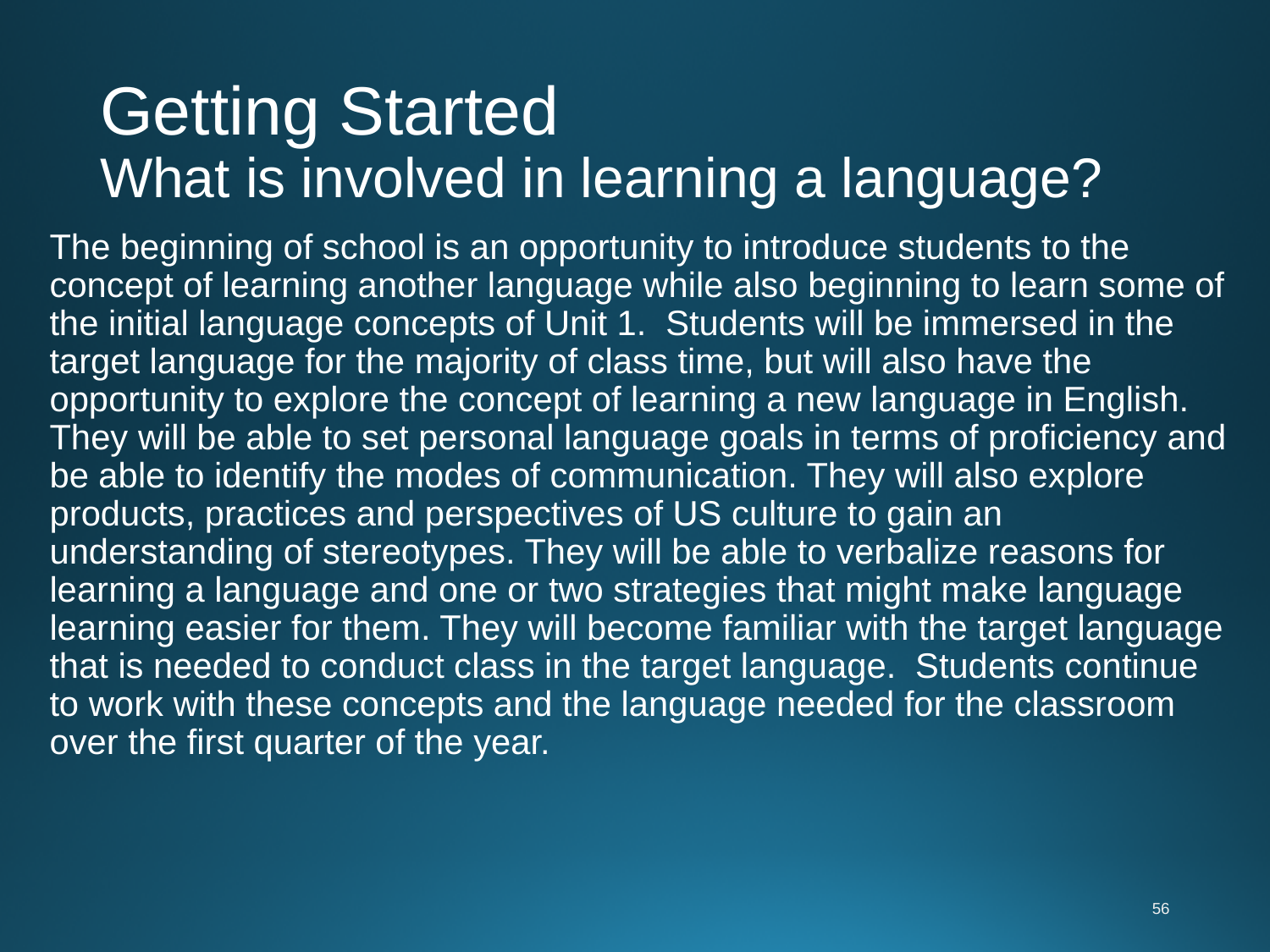

# Getting Started What is involved in learning a language?
The beginning of school is an opportunity to introduce students to the concept of learning another language while also beginning to learn some of the initial language concepts of Unit 1.  Students will be immersed in the target language for the majority of class time, but will also have the opportunity to explore the concept of learning a new language in English. They will be able to set personal language goals in terms of proficiency and be able to identify the modes of communication. They will also explore products, practices and perspectives of US culture to gain an understanding of stereotypes. They will be able to verbalize reasons for learning a language and one or two strategies that might make language learning easier for them. They will become familiar with the target language that is needed to conduct class in the target language.  Students continue to work with these concepts and the language needed for the classroom over the first quarter of the year.
56